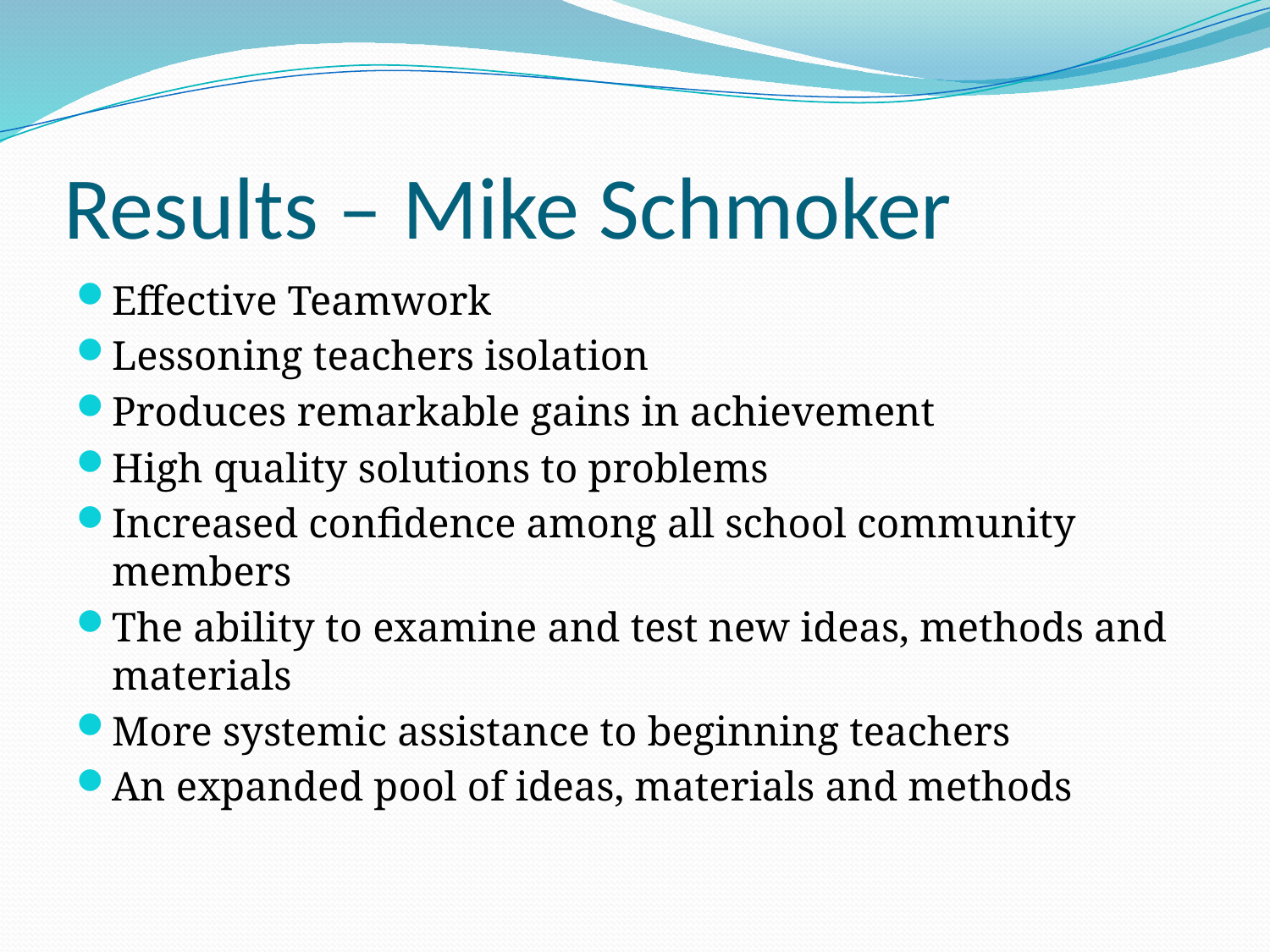

# Results – Mike Schmoker
Effective Teamwork
Lessoning teachers isolation
Produces remarkable gains in achievement
High quality solutions to problems
Increased confidence among all school community members
The ability to examine and test new ideas, methods and materials
More systemic assistance to beginning teachers
An expanded pool of ideas, materials and methods